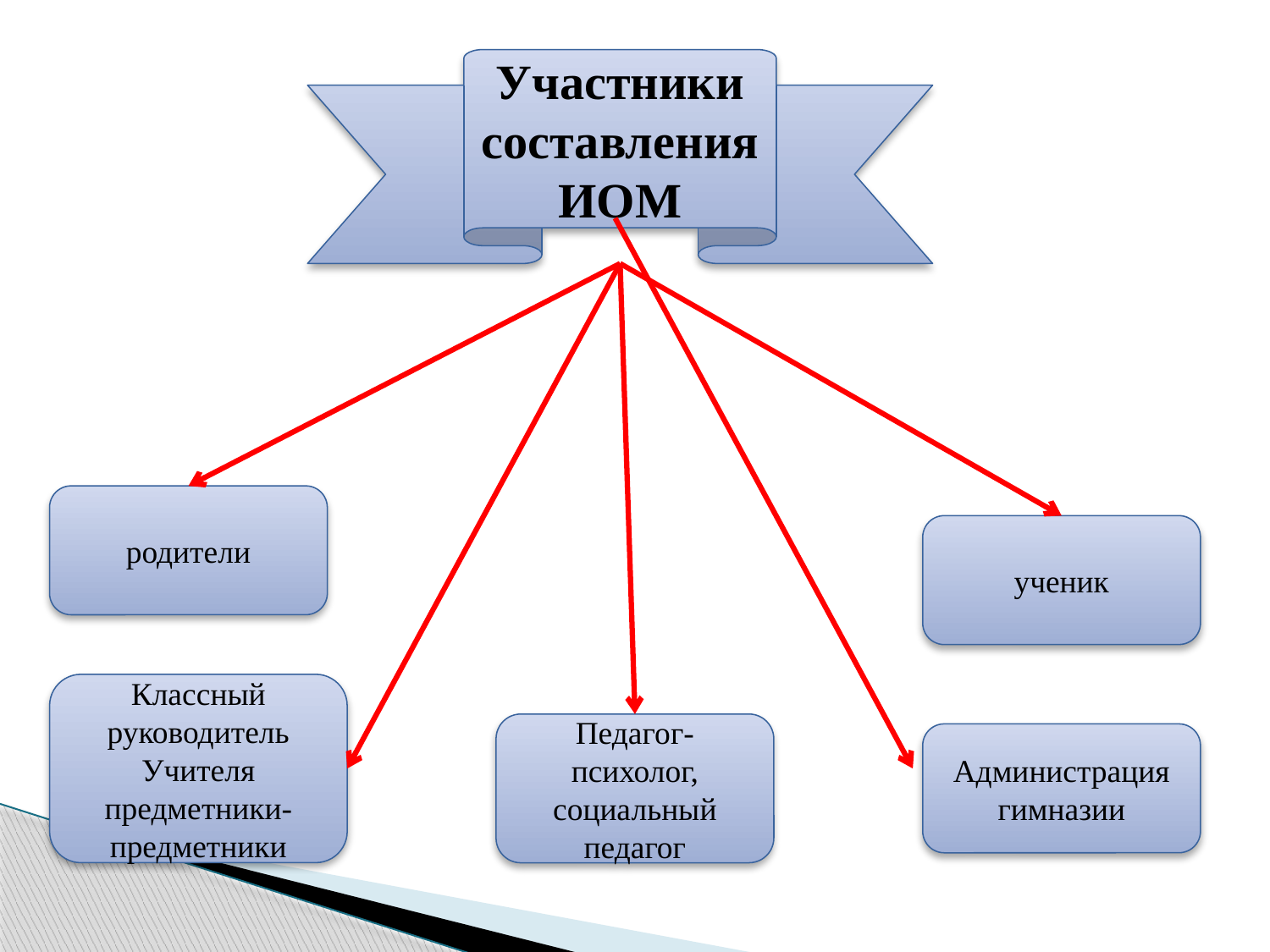

Участники составленияИОМ
родители
ученик
Классный руководитель
Учителя предметники- предметники
Педагог- психолог, социальный педагог
Администрация гимназии